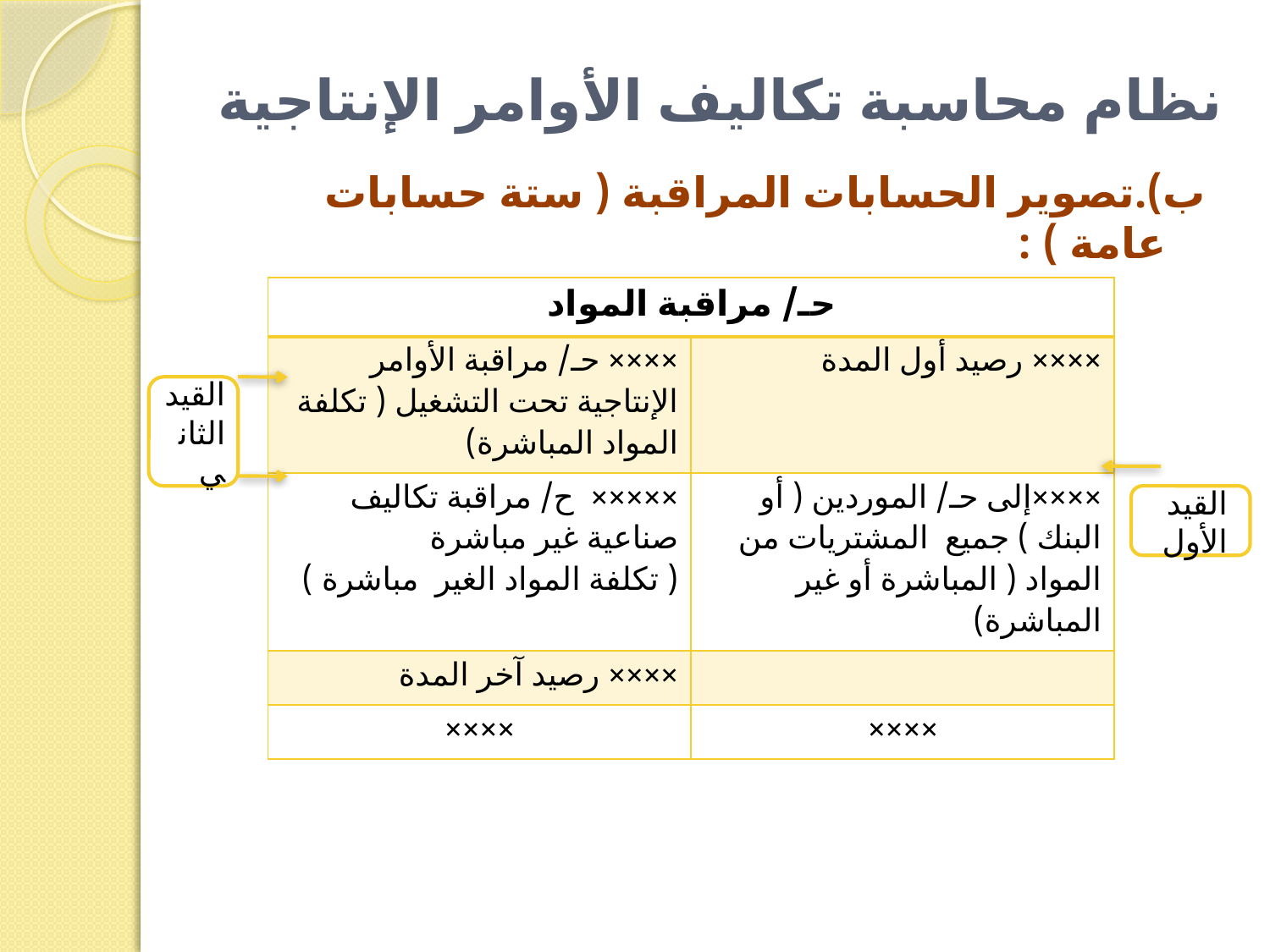

# نظام محاسبة تكاليف الأوامر الإنتاجية
ب).تصوير الحسابات المراقبة ( ستة حسابات عامة ) :
| حـ/ مراقبة المواد |  |
| --- | --- |
| ×××× حـ/ مراقبة الأوامر الإنتاجية تحت التشغيل ( تكلفة المواد المباشرة) | ×××× رصيد أول المدة |
| ××××× ح/ مراقبة تكاليف صناعية غير مباشرة ( تكلفة المواد الغير مباشرة ) | ××××إلى حـ/ الموردين ( أو البنك ) جميع المشتريات من المواد ( المباشرة أو غير المباشرة) |
| ×××× رصيد آخر المدة |  |
| ×××× | ×××× |

القيد الثاني

القيد الأول